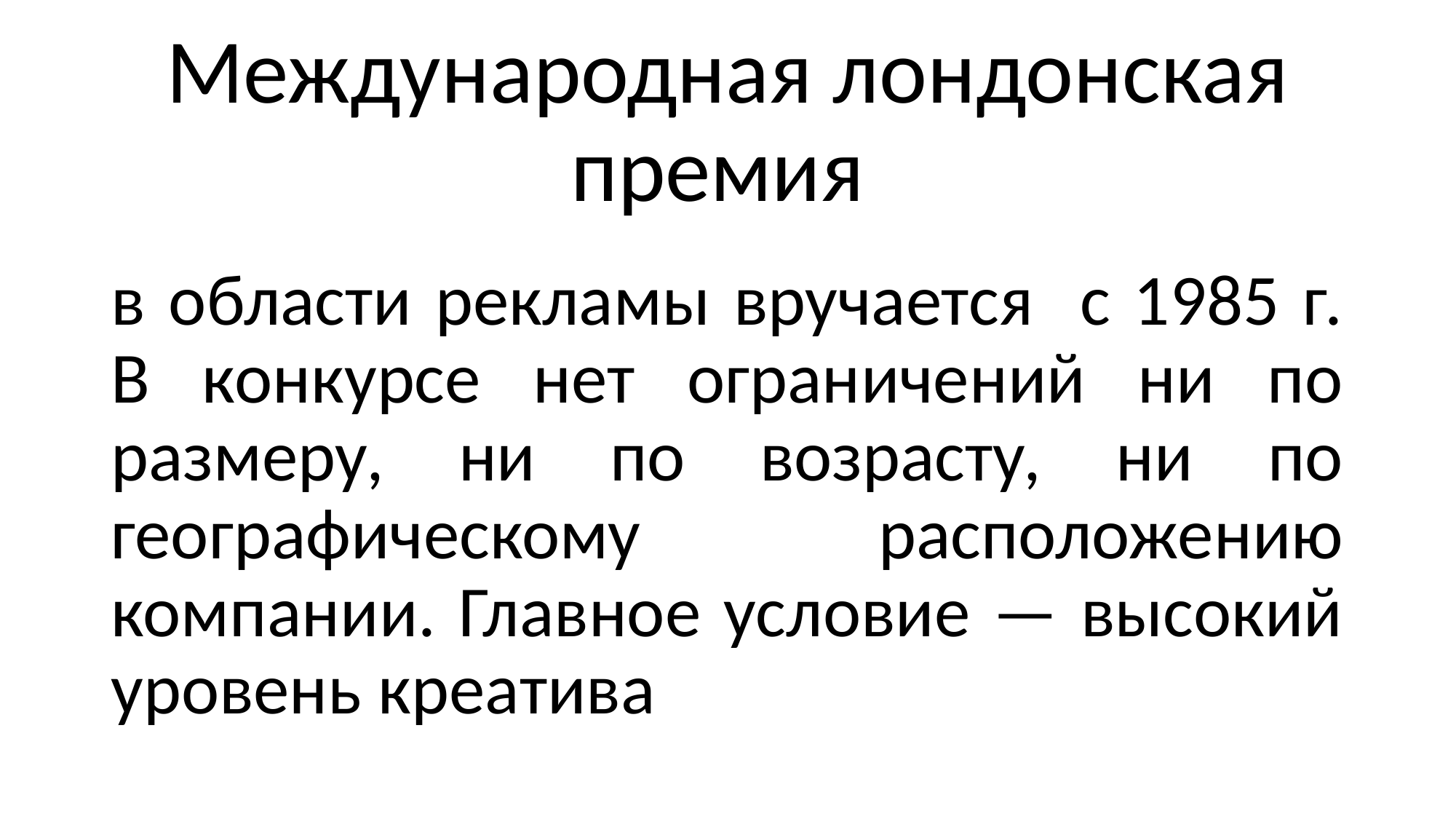

# Международная лондонская премия
в области рекламы вручается  с 1985 г. В конкурсе нет ограничений ни по размеру, ни по возрасту, ни по географическому расположению компании. Главное условие — высокий уровень креатива